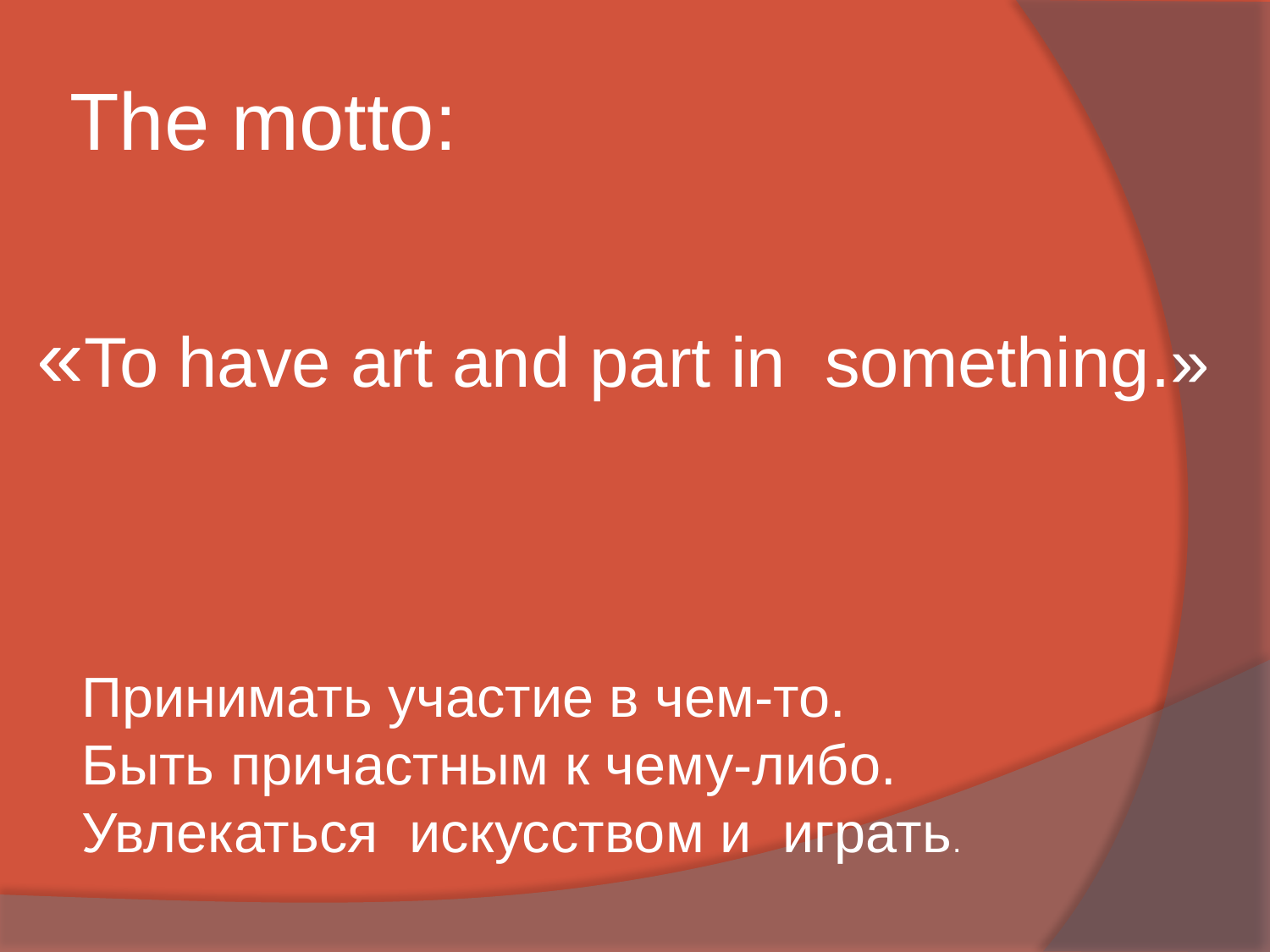

# The motto:
«To have art and part in  something.»
Принимать участие в чем-то.
Быть причастным к чему-либо.
Увлекаться  искусством и  играть.